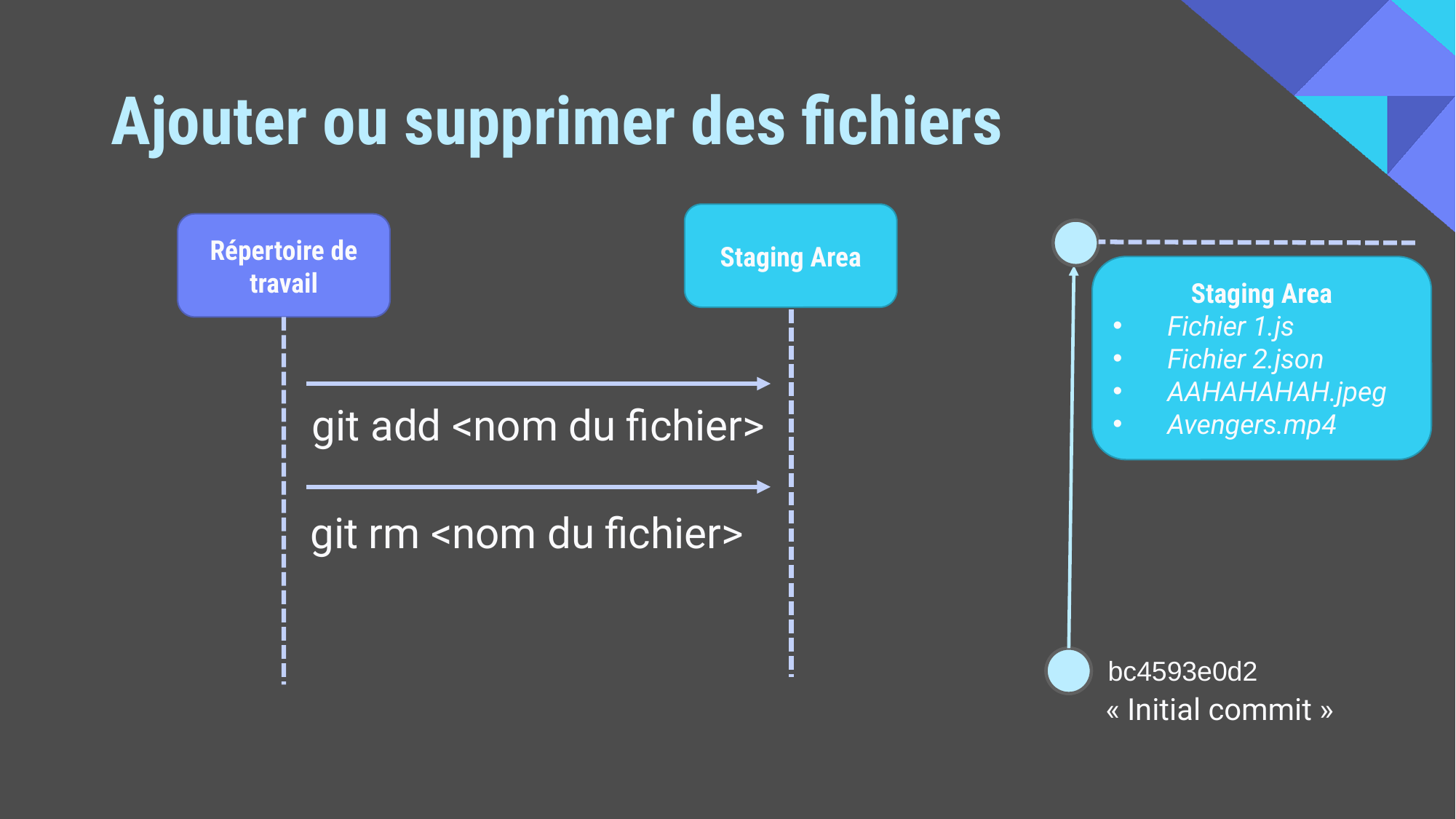

# Ajouter ou supprimer des fichiers
Staging Area
Répertoire de travail

Staging Area
Fichier 1.js
Fichier 2.json
AAHAHAHAH.jpeg
Avengers.mp4
git add <nom du fichier>
git rm <nom du fichier>
bc4593e0d2
« Initial commit »